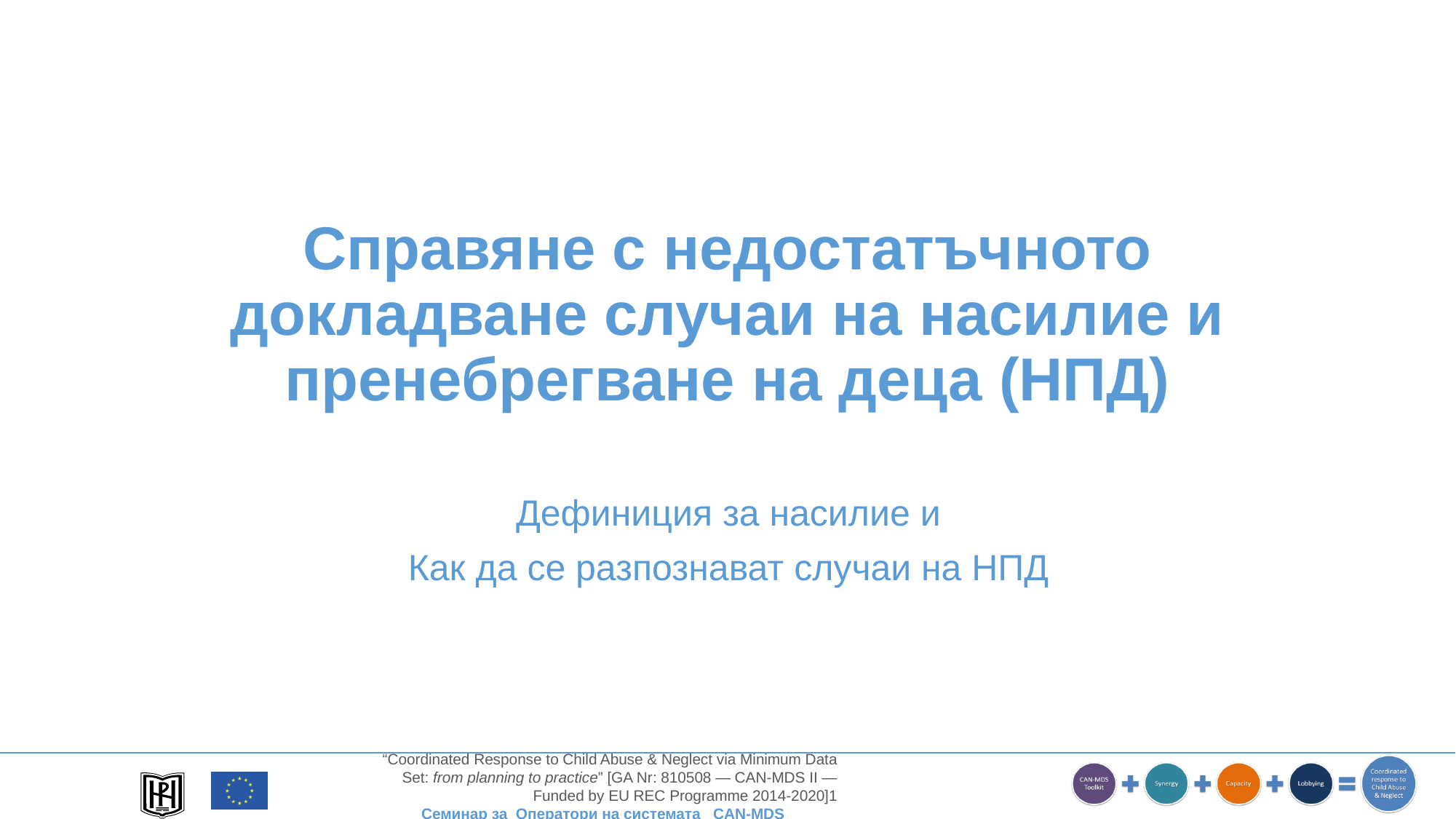

# Справяне с недостатъчното докладване случаи на насилие и пренебрегване на деца (НПД)

Дефиниция за насилие и
Как да се разпознават случаи на НПД